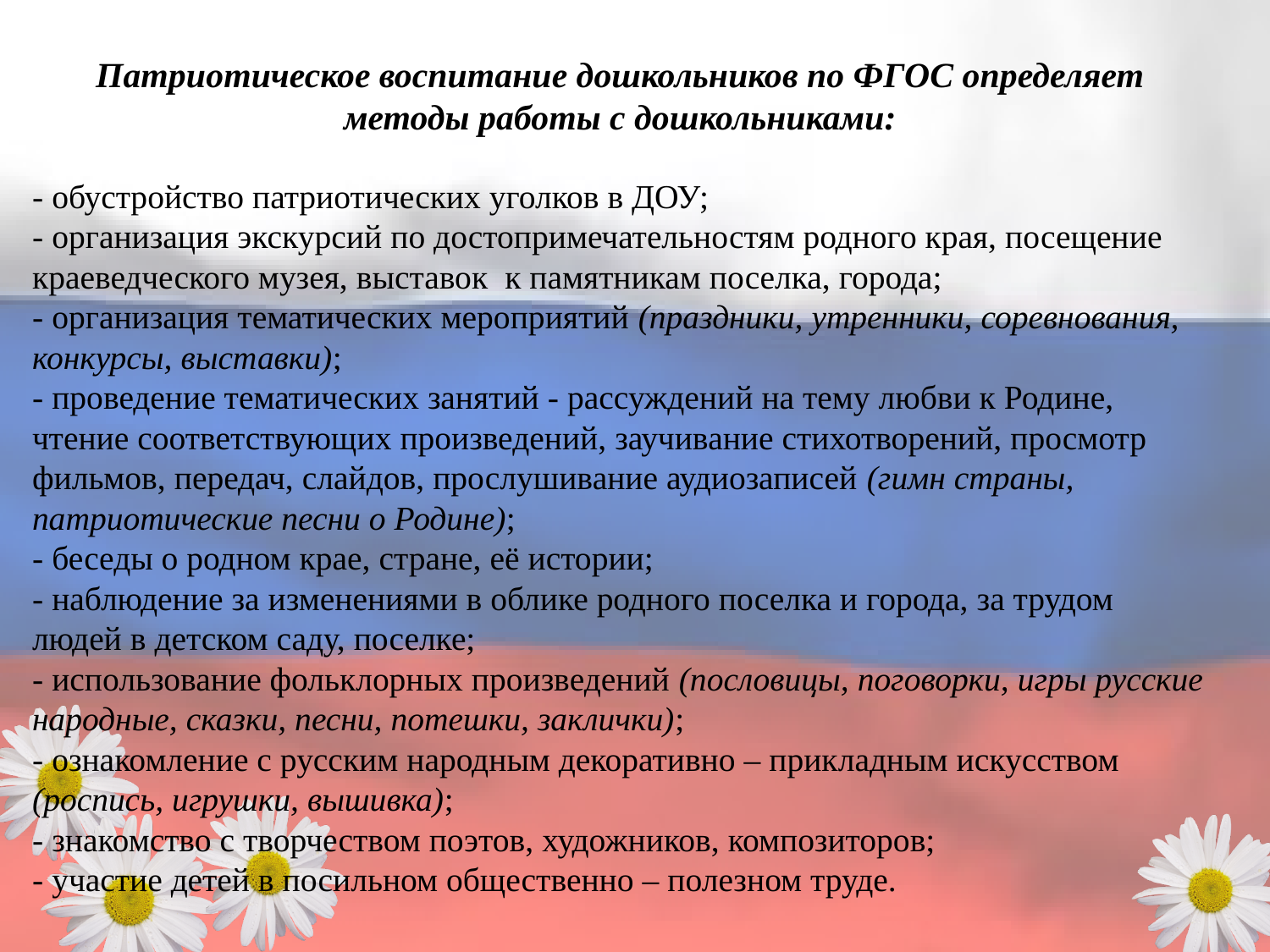

Патриотическое воспитание дошкольников по ФГОС определяет методы работы с дошкольниками:

- обустройство патриотических уголков в ДОУ;
- организация экскурсий по достопримечательностям родного края, посещение краеведческого музея, выставок  к памятникам поселка, города;
- организация тематических мероприятий (праздники, утренники, соревнования, конкурсы, выставки);
- проведение тематических занятий - рассуждений на тему любви к Родине, чтение соответствующих произведений, заучивание стихотворений, просмотр фильмов, передач, слайдов, прослушивание аудиозаписей (гимн страны, патриотические песни о Родине);
- беседы о родном крае, стране, её истории;
- наблюдение за изменениями в облике родного поселка и города, за трудом людей в детском саду, поселке;
- использование фольклорных произведений (пословицы, поговорки, игры русские народные, сказки, песни, потешки, заклички);
- ознакомление с русским народным декоративно – прикладным искусством (роспись, игрушки, вышивка);
- знакомство с творчеством поэтов, художников, композиторов;
- участие детей в посильном общественно – полезном труде.